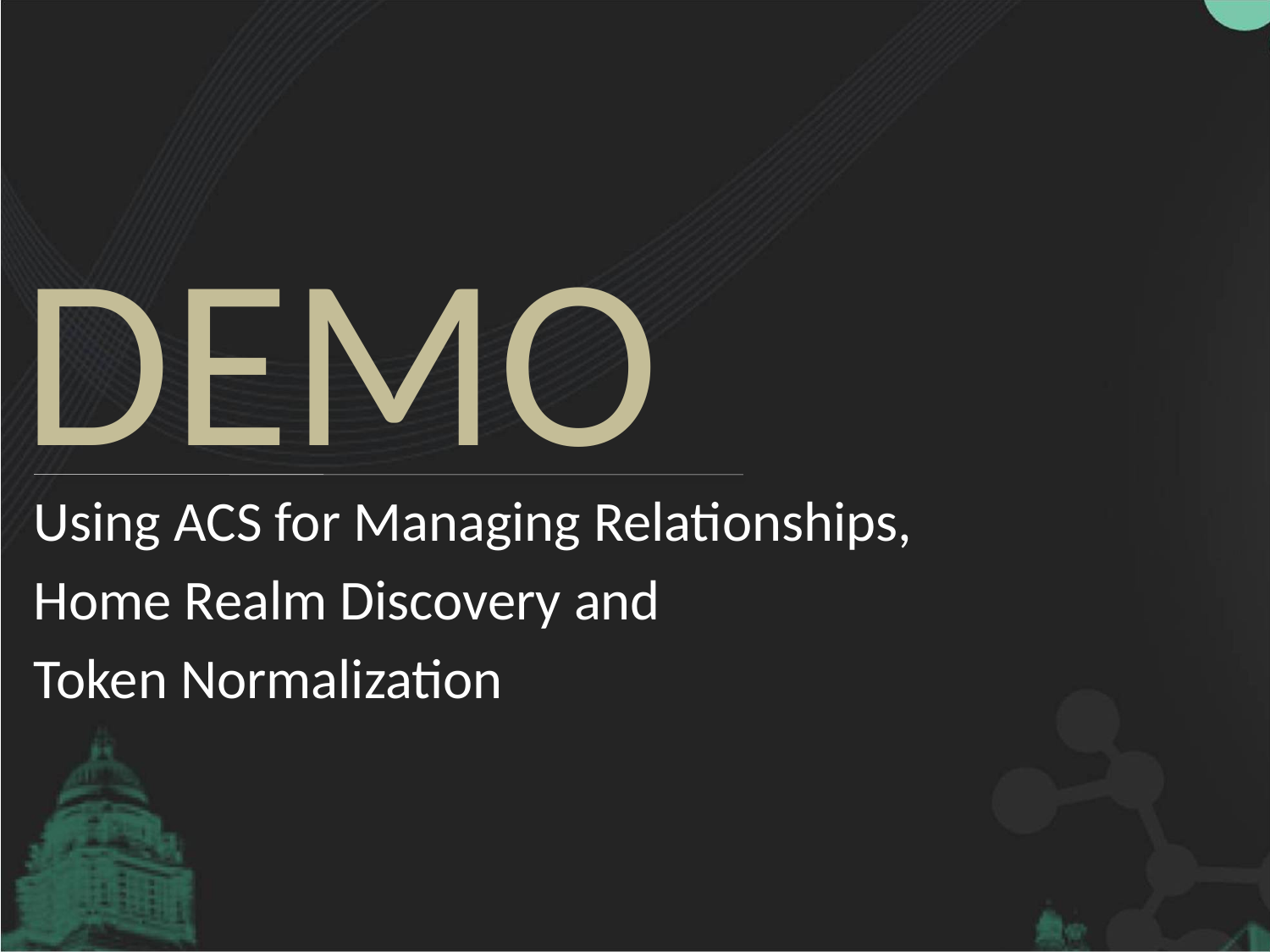

Using ACS for Managing Relationships,
Home Realm Discovery and
Token Normalization